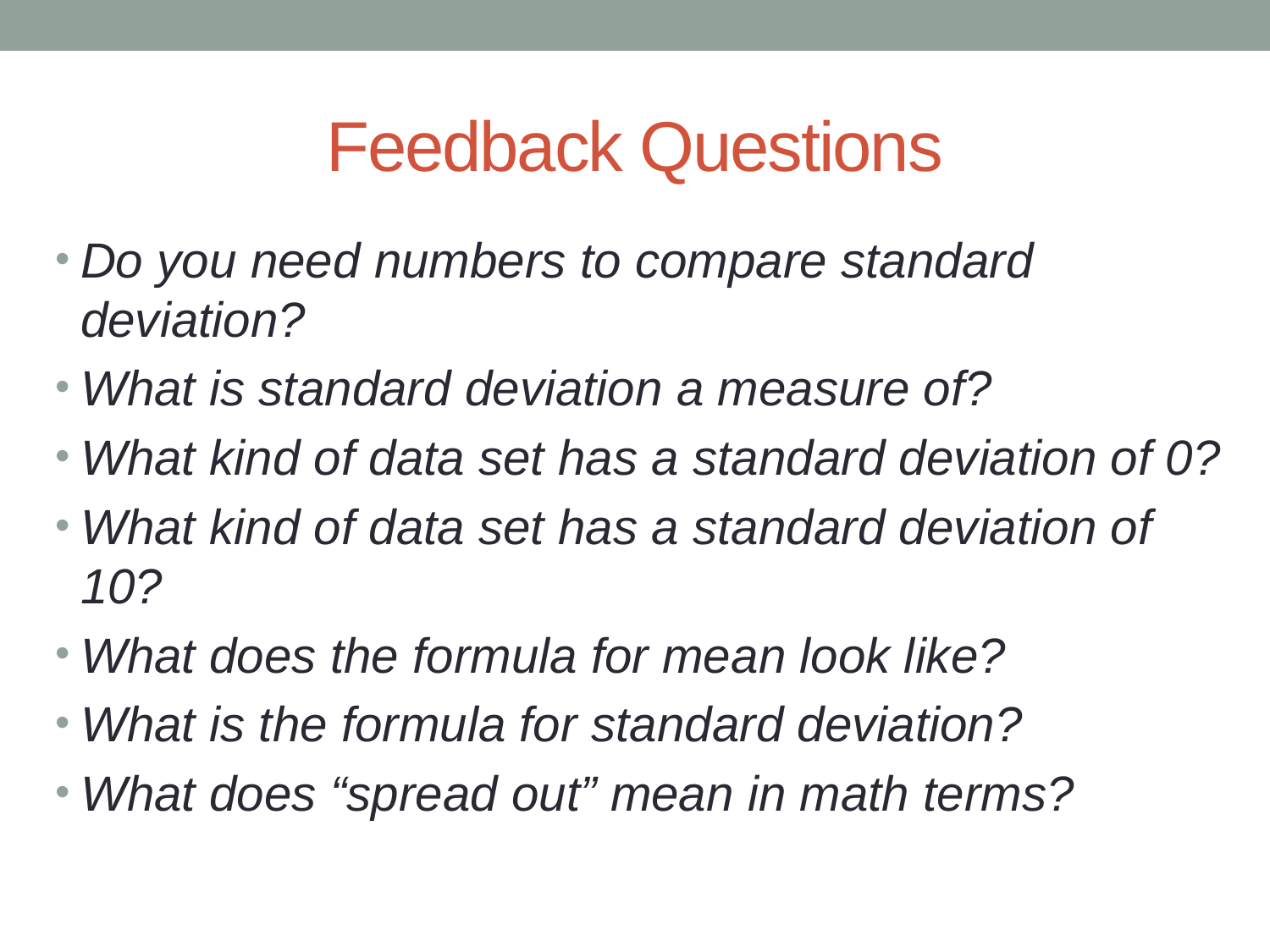

# Feedback Questions
Do you need numbers to compare standard deviation?
What is standard deviation a measure of?
What kind of data set has a standard deviation of 0?
What kind of data set has a standard deviation of 10?
What does the formula for mean look like?
What is the formula for standard deviation?
What does “spread out” mean in math terms?